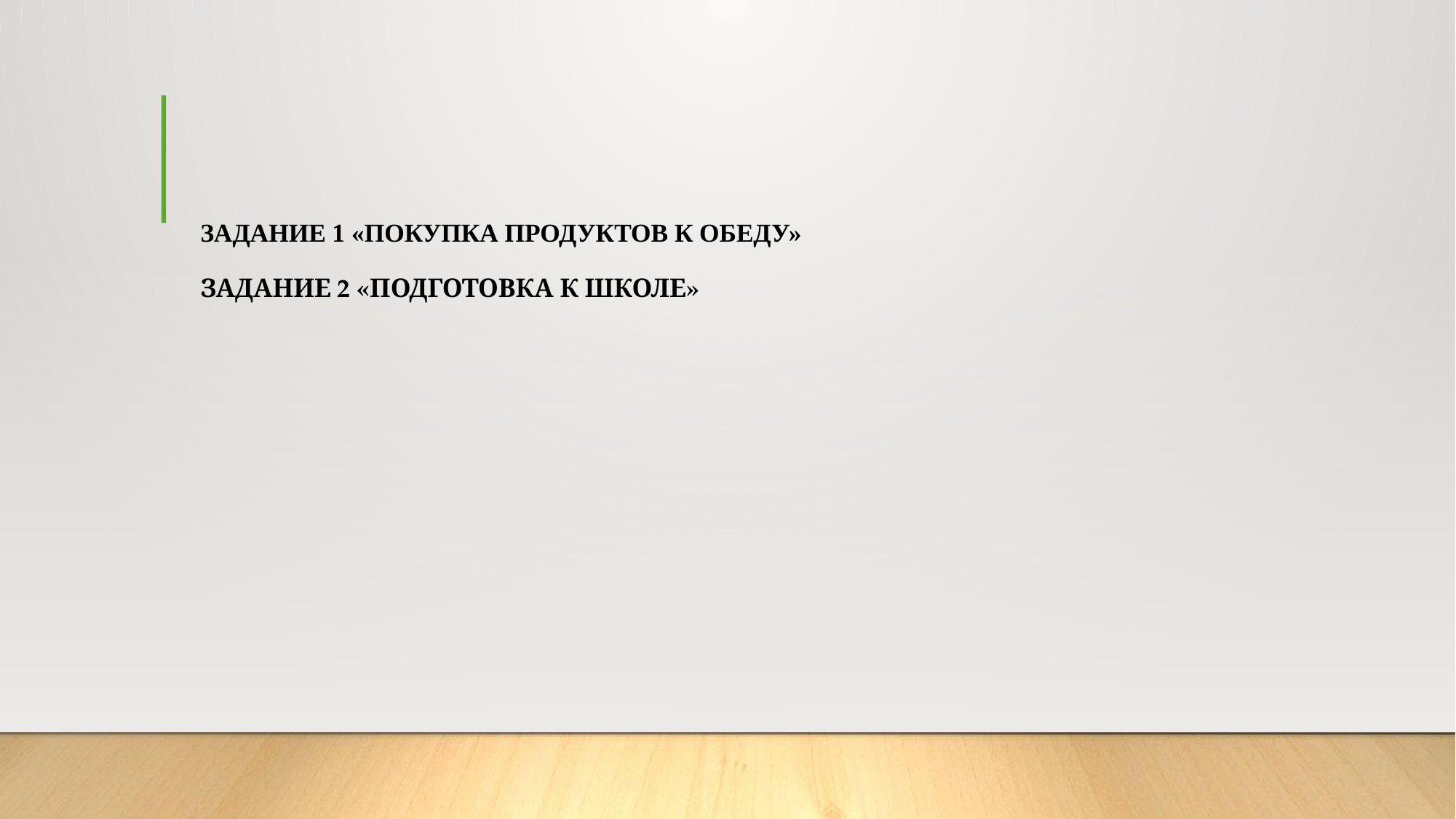

# ЗАДАНИЕ 1 «ПОКУПКА ПРОДУКТОВ К ОБЕДУ» ЗАДАНИЕ 2 «ПОДГОТОВКА К ШКОЛЕ»